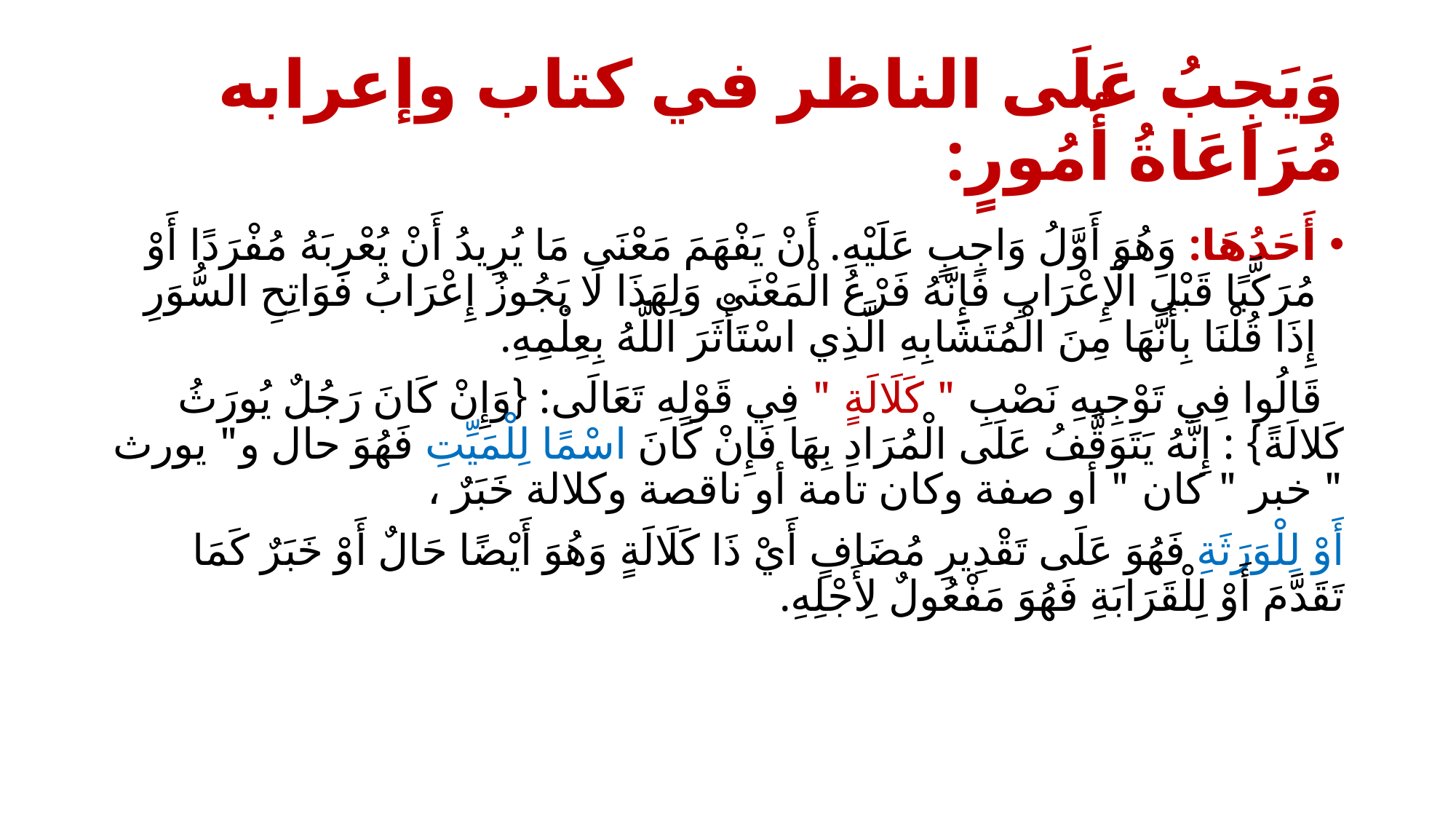

# وَيَجِبُ عَلَى الناظر في كتاب وإعرابه مُرَاعَاةُ أُمُورٍ:
أَحَدُهَا: وَهُوَ أَوَّلُ وَاجِبٍ عَلَيْهِ. أَنْ يَفْهَمَ مَعْنَى مَا يُرِيدُ أَنْ يُعْرِبَهُ مُفْرَدًا أَوْ مُرَكَّبًا قَبْلَ الْإِعْرَابِ فَإِنَّهُ فَرْعُ الْمَعْنَى وَلِهَذَا لَا يَجُوزُ إِعْرَابُ فَوَاتِحِ السُّوَرِ إِذَا قُلْنَا بِأَنَّهَا مِنَ الْمُتَشَابِهِ الَّذِي اسْتَأْثَرَ اللَّهُ بِعِلْمِهِ.
  قَالُوا فِي تَوْجِيهِ نَصْبِ " كَلَالَةٍ " فِي قَوْلِهِ تَعَالَى: {وَإِنْ كَانَ رَجُلٌ يُورَثُ كَلالَةً} : إِنَّهُ يَتَوَقَّفُ عَلَى الْمُرَادِ بِهَا فَإِنْ كَانَ اسْمًا لِلْمَيِّتِ فَهُوَ حال و" يورث " خبر " كان " أو صفة وكان تامة أو ناقصة وكلالة خَبَرٌ ،
أَوْ لِلْوَرَثَةِ فَهُوَ عَلَى تَقْدِيرِ مُضَافٍ أَيْ ذَا كَلَالَةٍ وَهُوَ أَيْضًا حَالٌ أَوْ خَبَرٌ كَمَا تَقَدَّمَ أَوْ لِلْقَرَابَةِ فَهُوَ مَفْعُولٌ لِأَجْلِهِ.